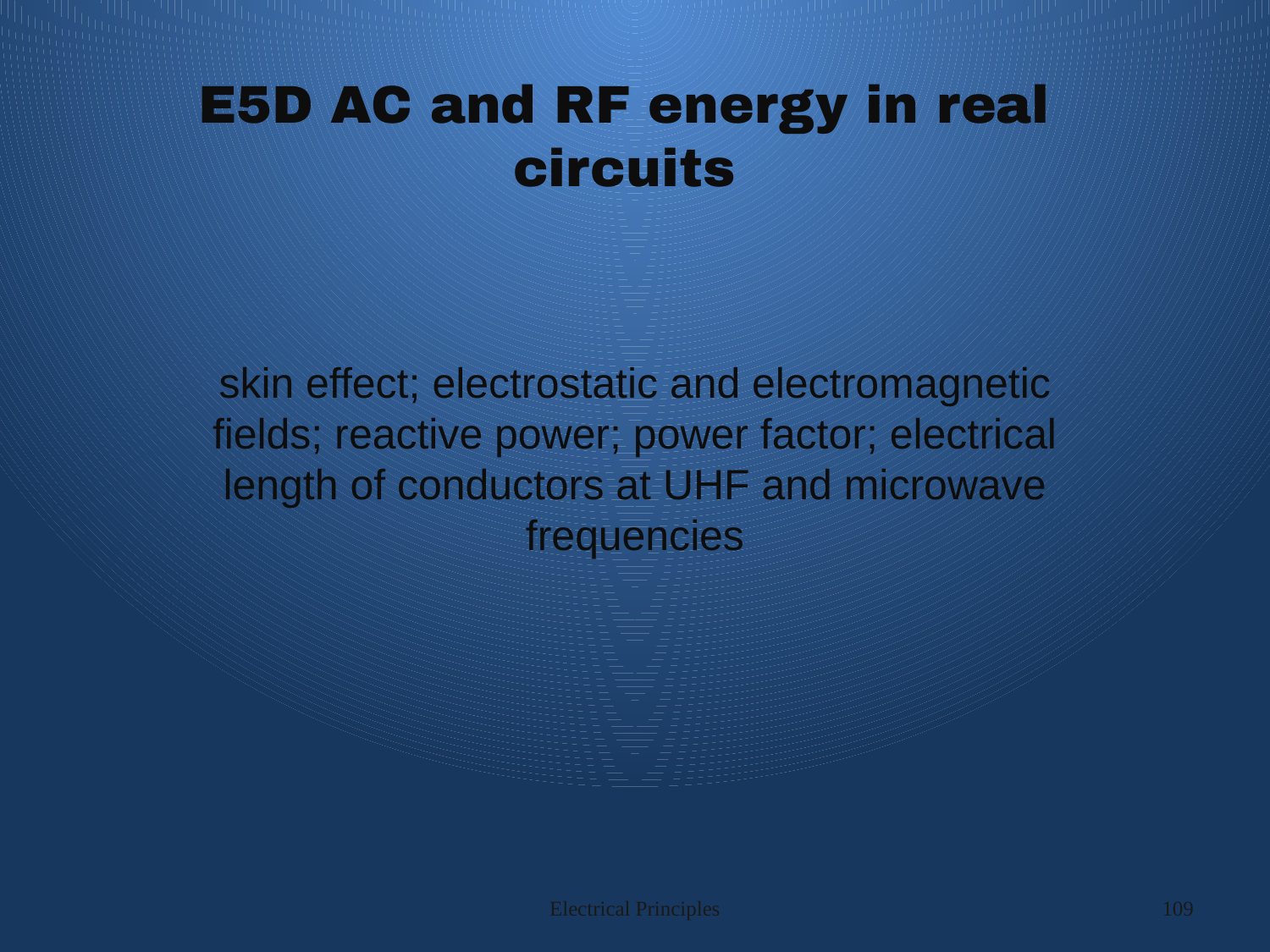

# E5D AC and RF energy in real circuits
skin effect; electrostatic and electromagnetic fields; reactive power; power factor; electrical length of conductors at UHF and microwave frequencies
Electrical Principles
109